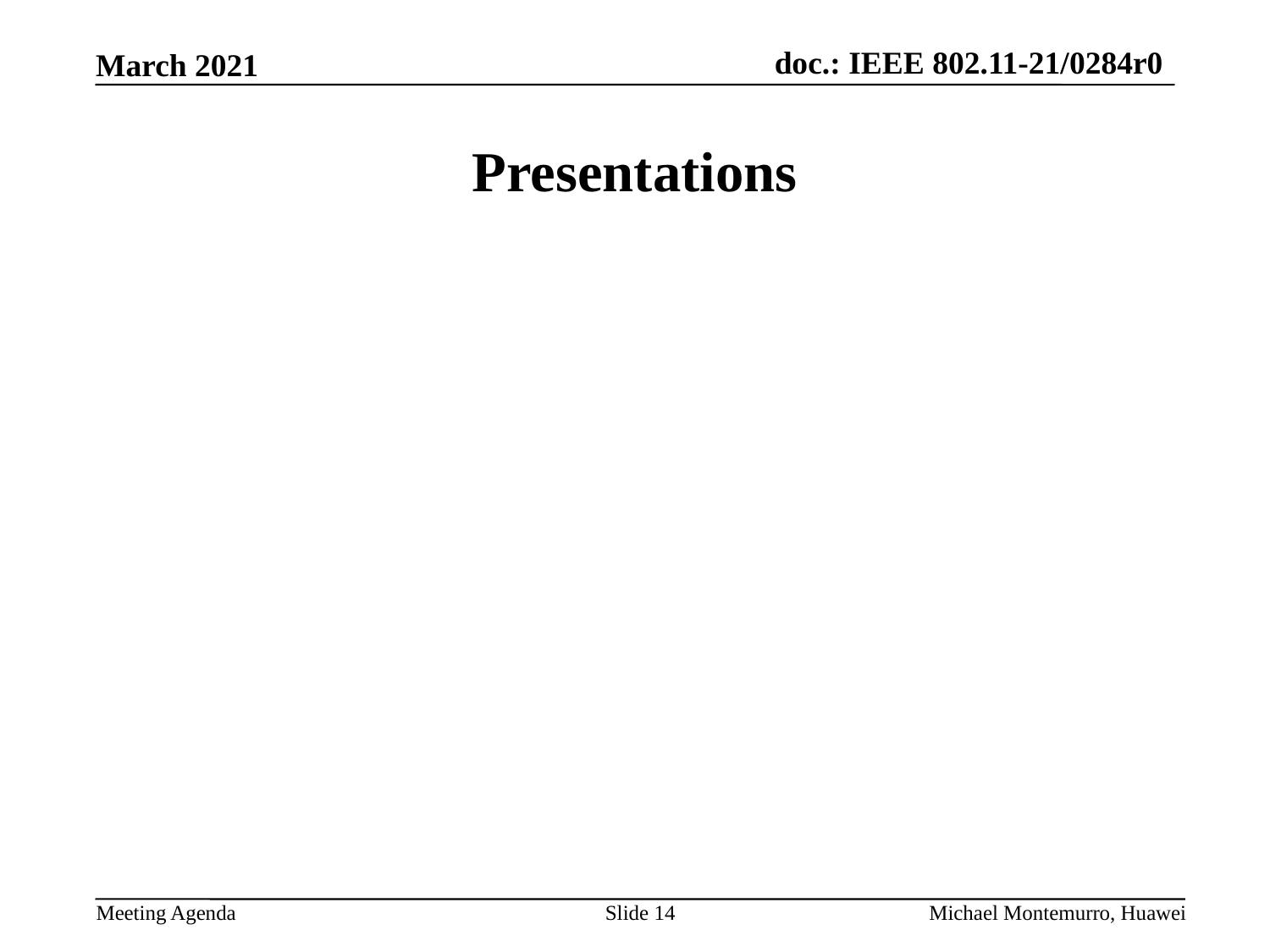

# Presentations

Slide 14
Michael Montemurro, Huawei